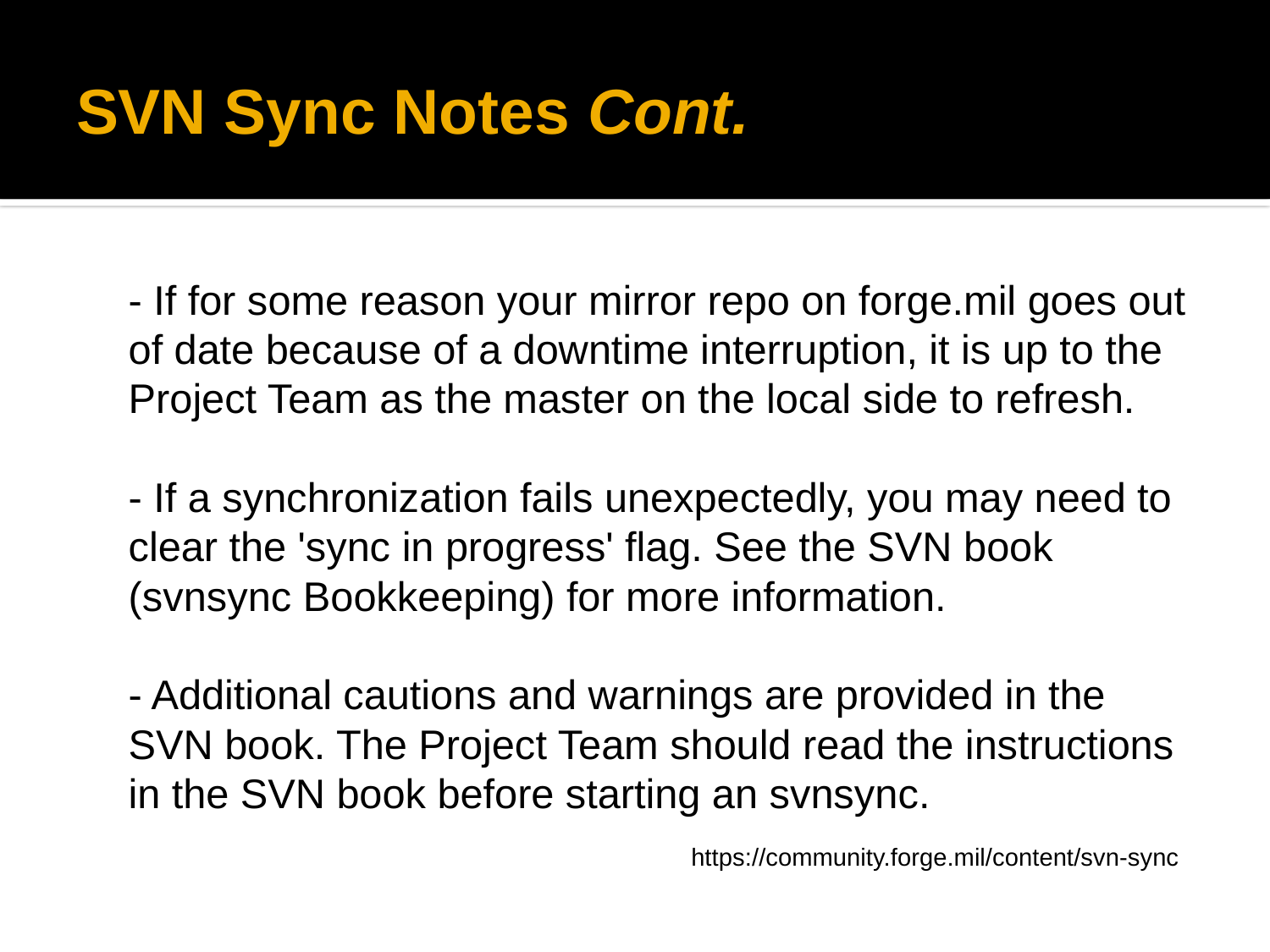

# SVN Sync Notes Cont.
- If for some reason your mirror repo on forge.mil goes out of date because of a downtime interruption, it is up to the Project Team as the master on the local side to refresh.
- If a synchronization fails unexpectedly, you may need to clear the 'sync in progress' flag. See the SVN book (svnsync Bookkeeping) for more information.
- Additional cautions and warnings are provided in the SVN book. The Project Team should read the instructions in the SVN book before starting an svnsync.
https://community.forge.mil/content/svn-sync